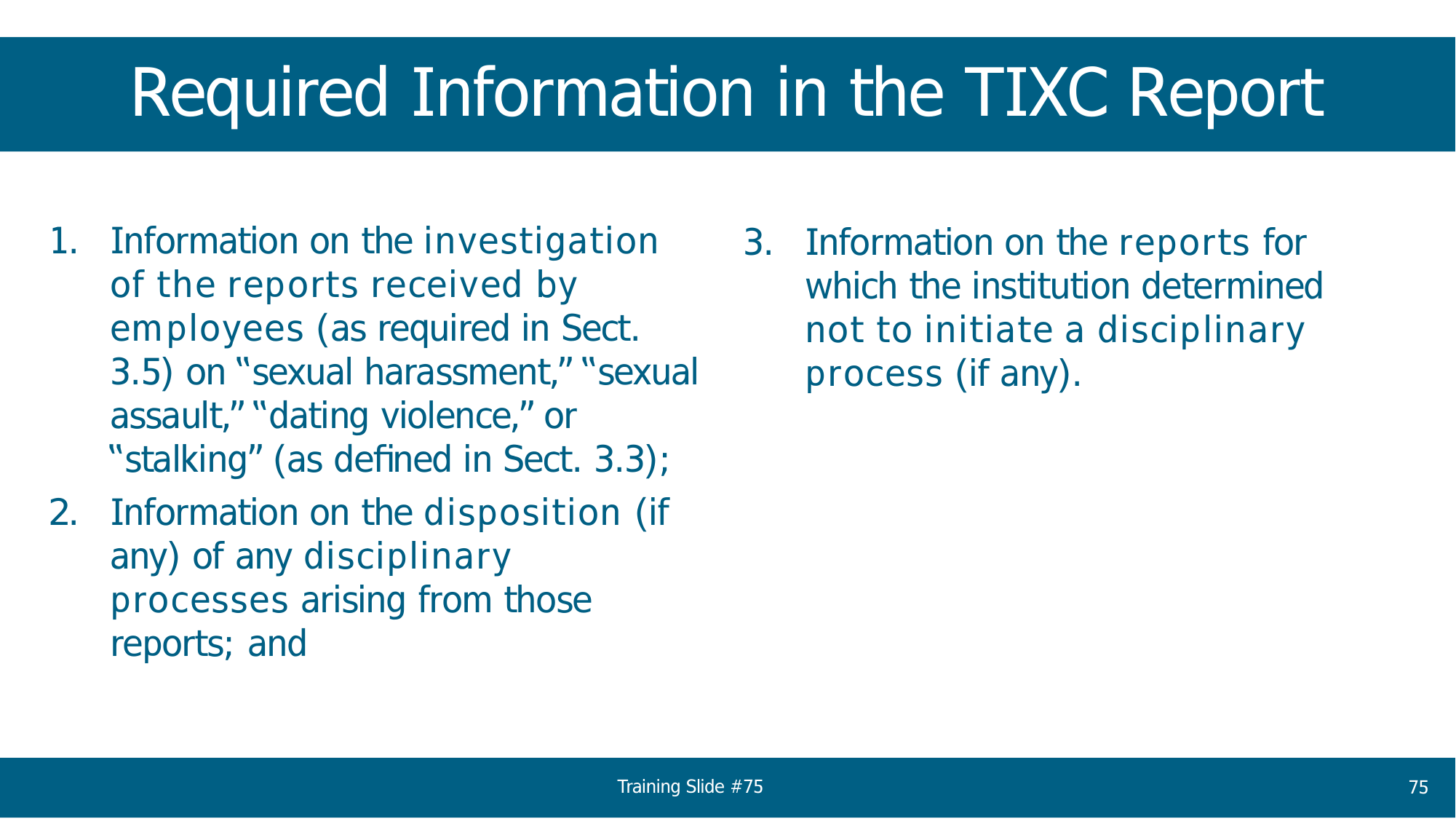

# Required Information in the TIXC Report
Information on the investigation of the reports received by employees (as required in Sect. 3.5) on “sexual harassment,” “sexual assault,” “dating violence,” or “stalking” (as defined in Sect. 3.3);
Information on the disposition (if any) of any disciplinary processes arising from those reports; and
Information on the reports for which the institution determined not to initiate a disciplinary process (if any).
Training Slide #75
75